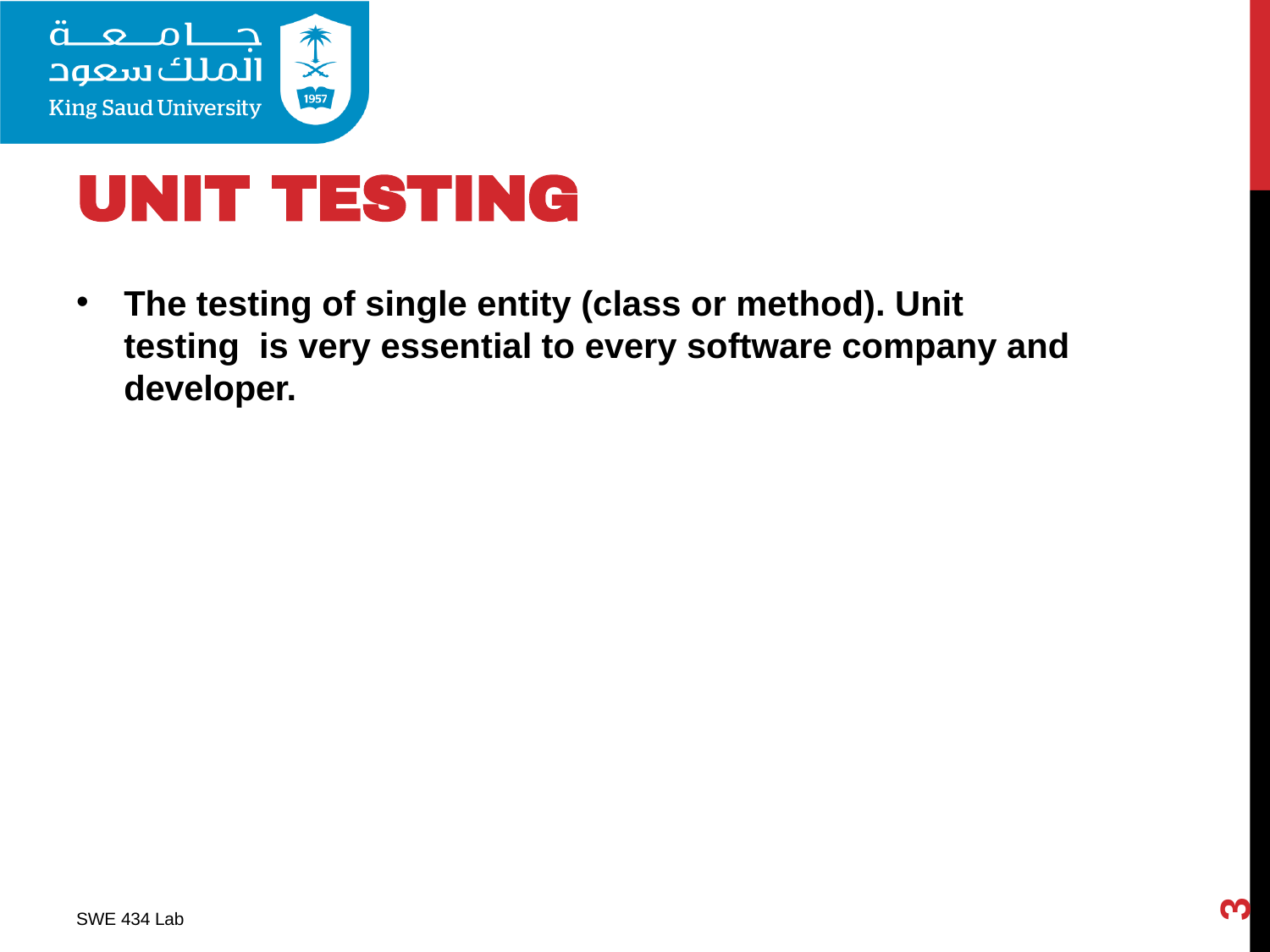

# UNIT TESTING
The testing of single entity (class or method). Unit testing  is very essential to every software company and  developer.
3
SWE 434 Lab